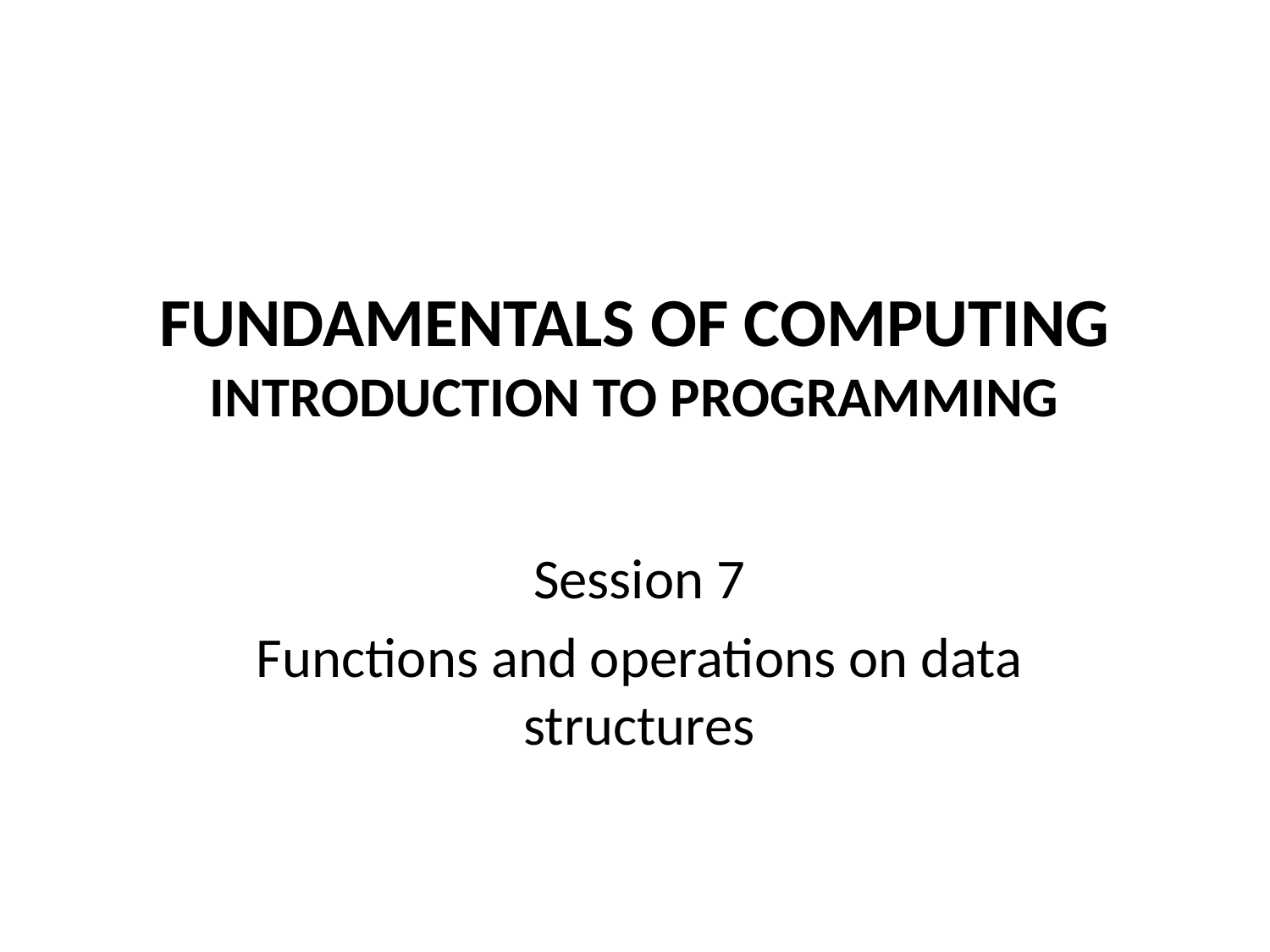

# FUNDAMENTALS OF COMPUTING INTRODUCTION TO PROGRAMMING
Session 7
Functions and operations on data structures